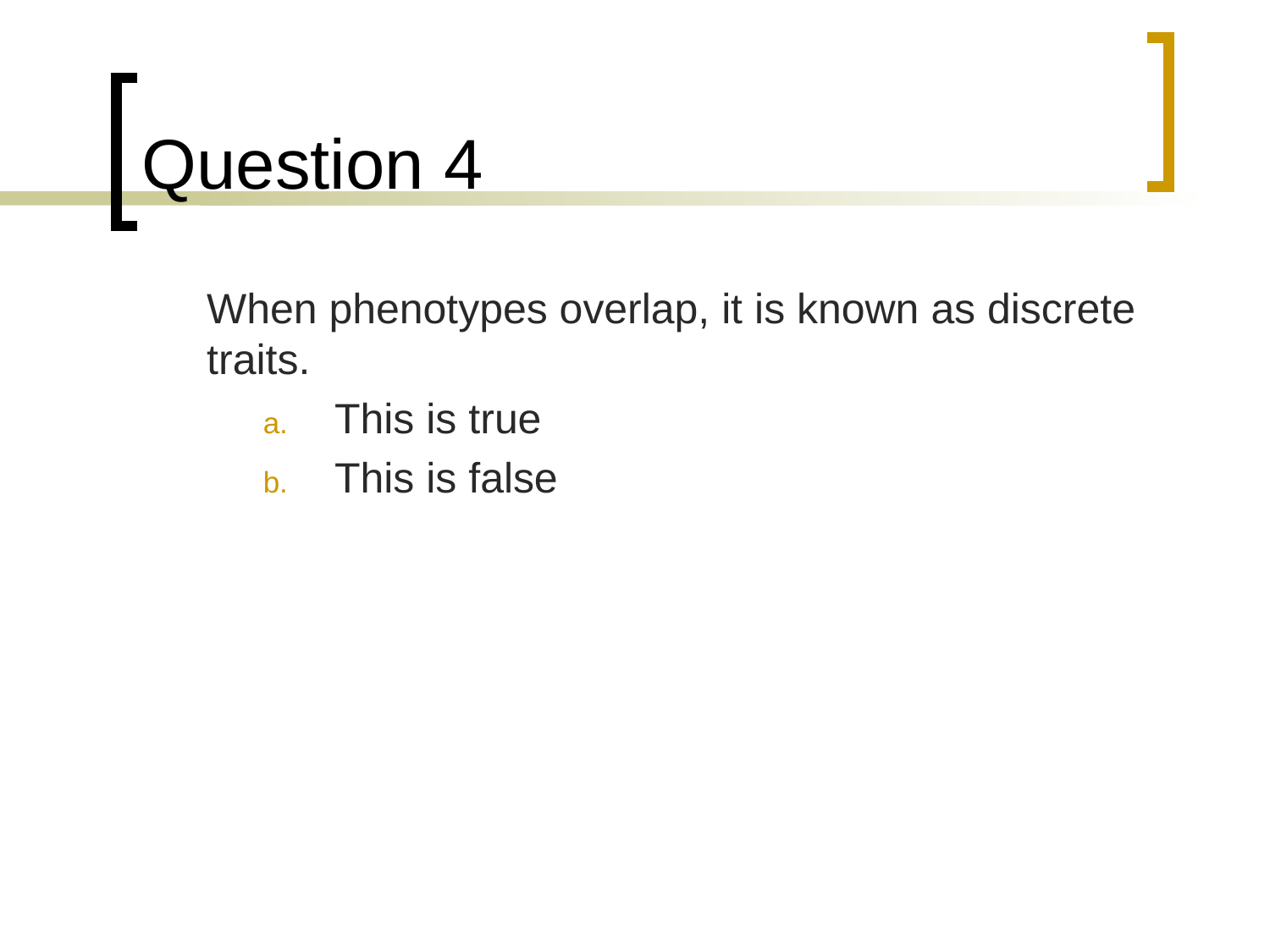

# Question 4
	When phenotypes overlap, it is known as discrete traits.
This is true
This is false